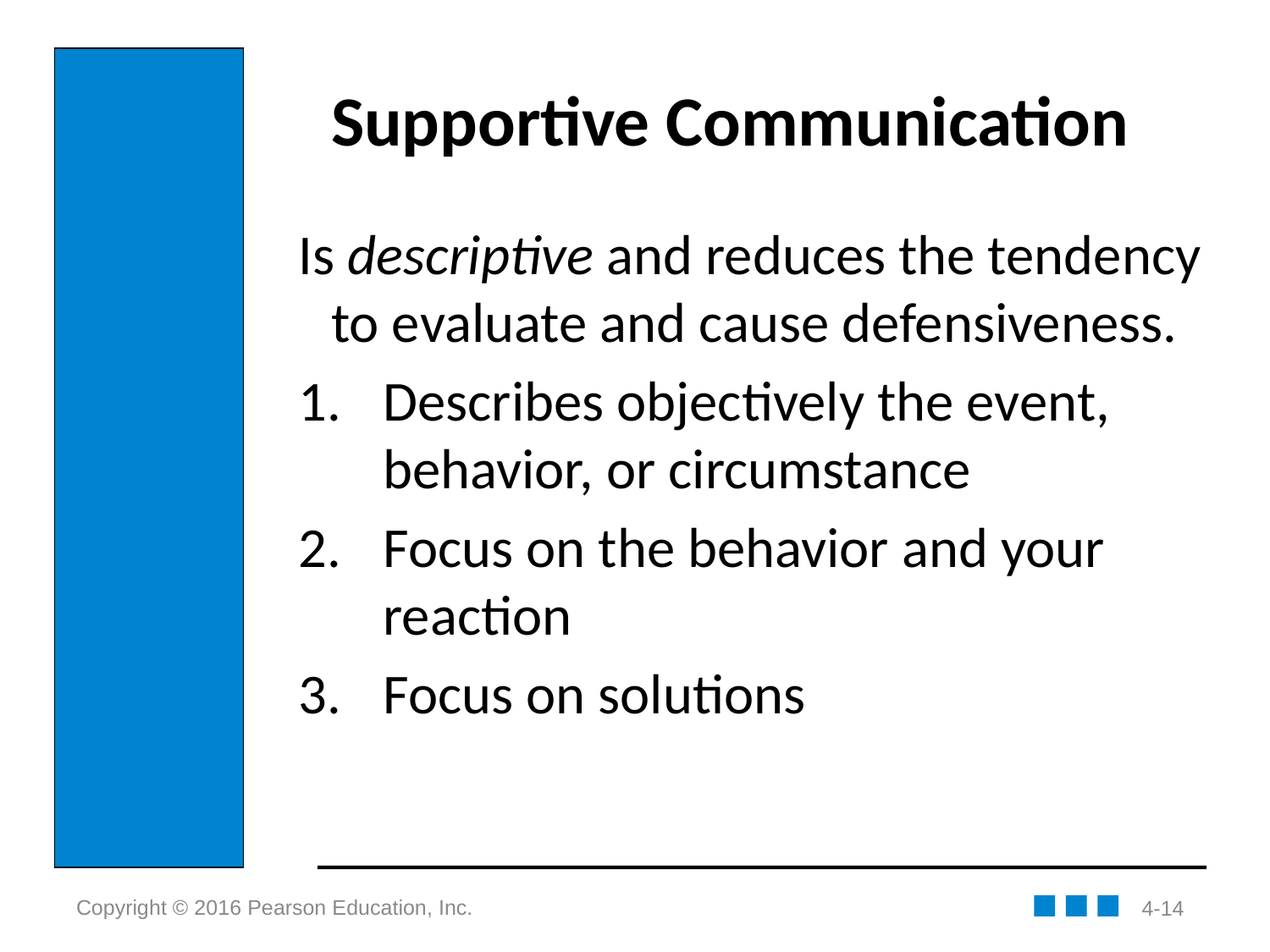

# Supportive Communication

Is descriptive and reduces the tendency to evaluate and cause defensiveness.
Describes objectively the event, behavior, or circumstance
Focus on the behavior and your reaction
Focus on solutions

4-14
Copyright © 2016 Pearson Education, Inc.